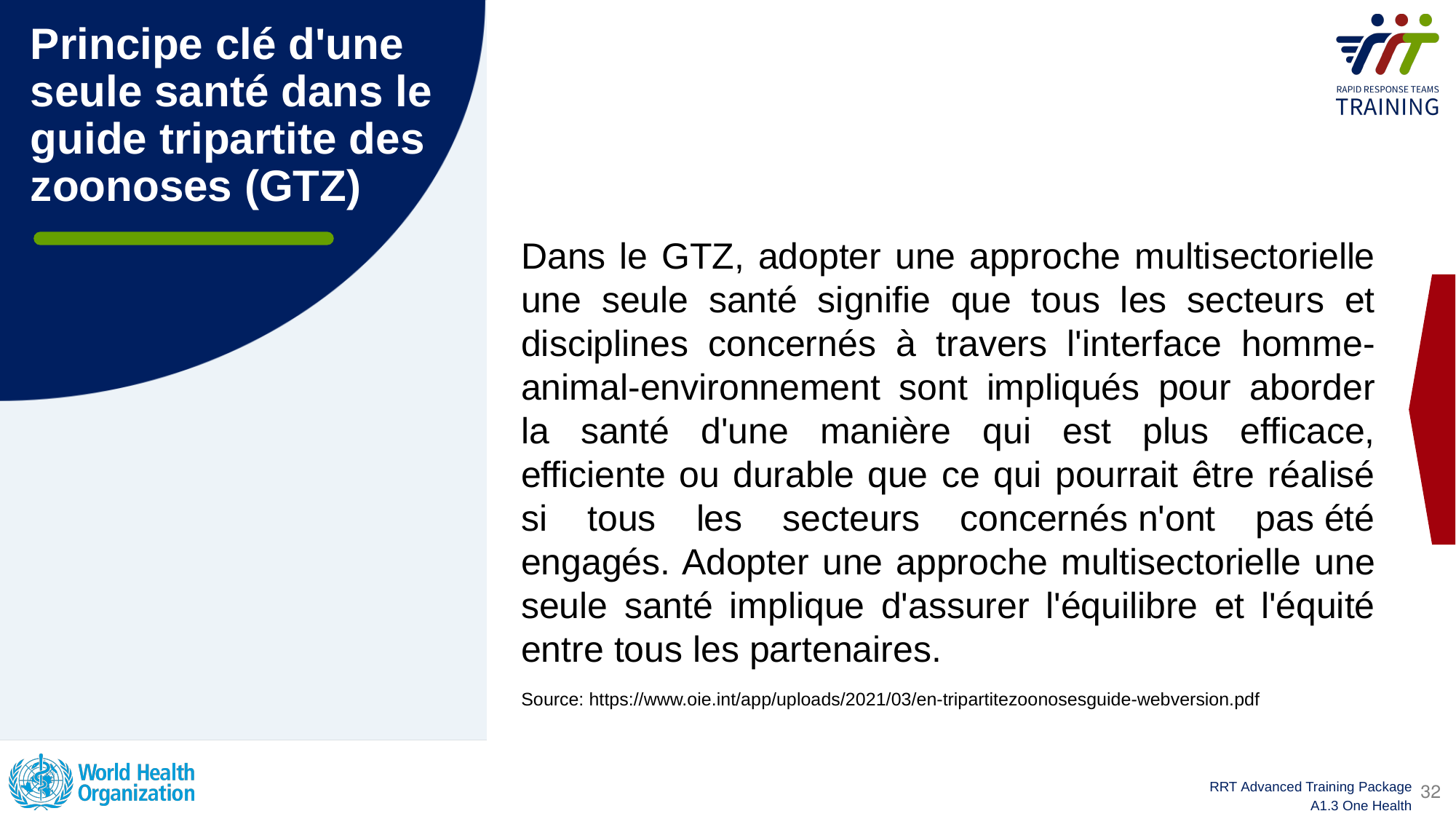

# Principe clé d'une seule santé dans le guide tripartite des zoonoses (GTZ)
Dans le GTZ, adopter une approche multisectorielle une seule santé signifie que tous les secteurs et disciplines concernés à travers l'interface homme-animal-environnement sont impliqués pour aborder la santé d'une manière qui est plus efficace, efficiente ou durable que ce qui pourrait être réalisé si tous les secteurs concernés n'ont pas été engagés. Adopter une approche multisectorielle une seule santé implique d'assurer l'équilibre et l'équité entre tous les partenaires.

Source: https://www.oie.int/app/uploads/2021/03/en-tripartitezoonosesguide-webversion.pdf
32